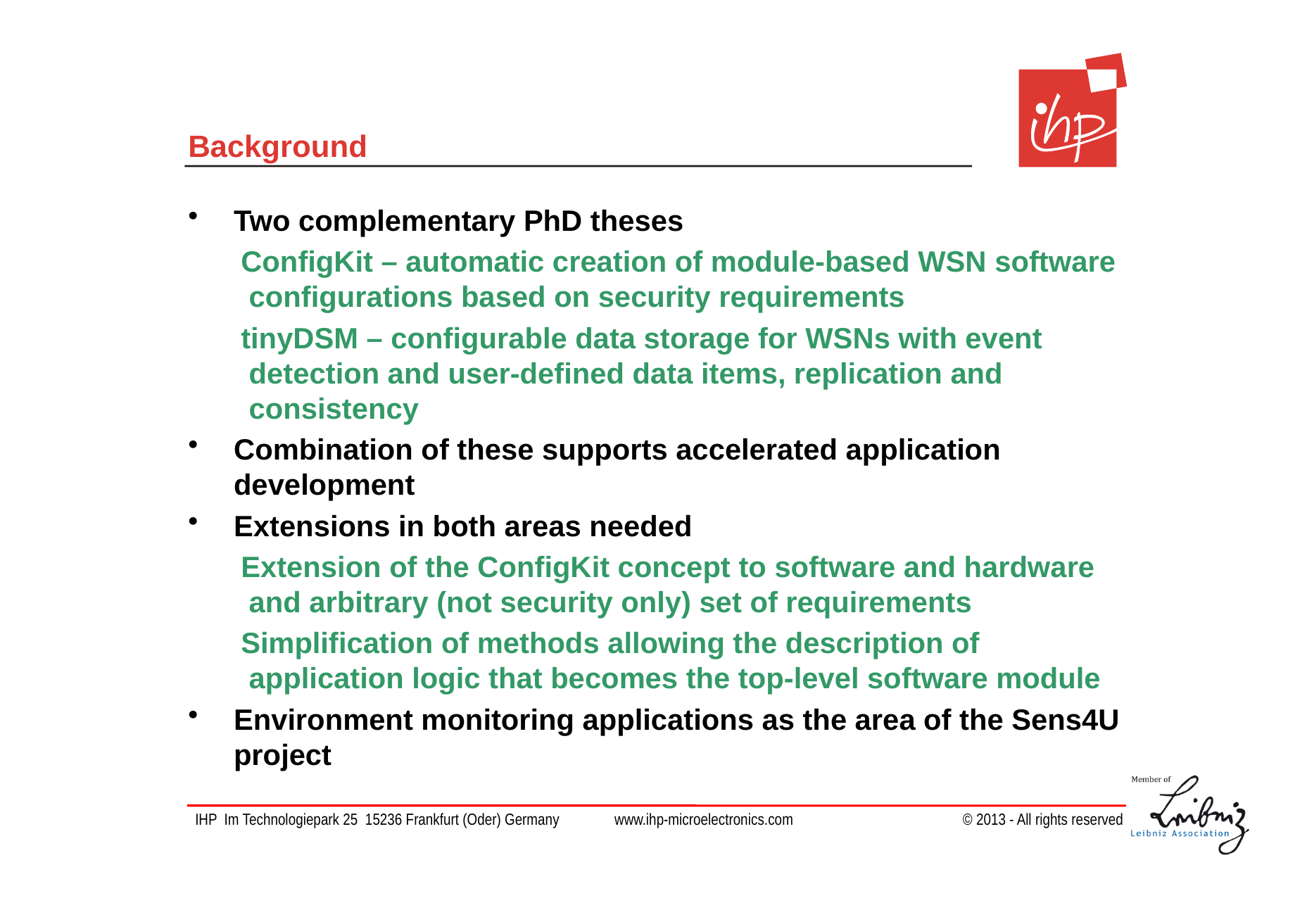

# Background
Two complementary PhD theses
ConfigKit – automatic creation of module-based WSN software configurations based on security requirements
tinyDSM – configurable data storage for WSNs with event detection and user-defined data items, replication and consistency
Combination of these supports accelerated application development
Extensions in both areas needed
Extension of the ConfigKit concept to software and hardware and arbitrary (not security only) set of requirements
Simplification of methods allowing the description of application logic that becomes the top-level software module
Environment monitoring applications as the area of the Sens4U project